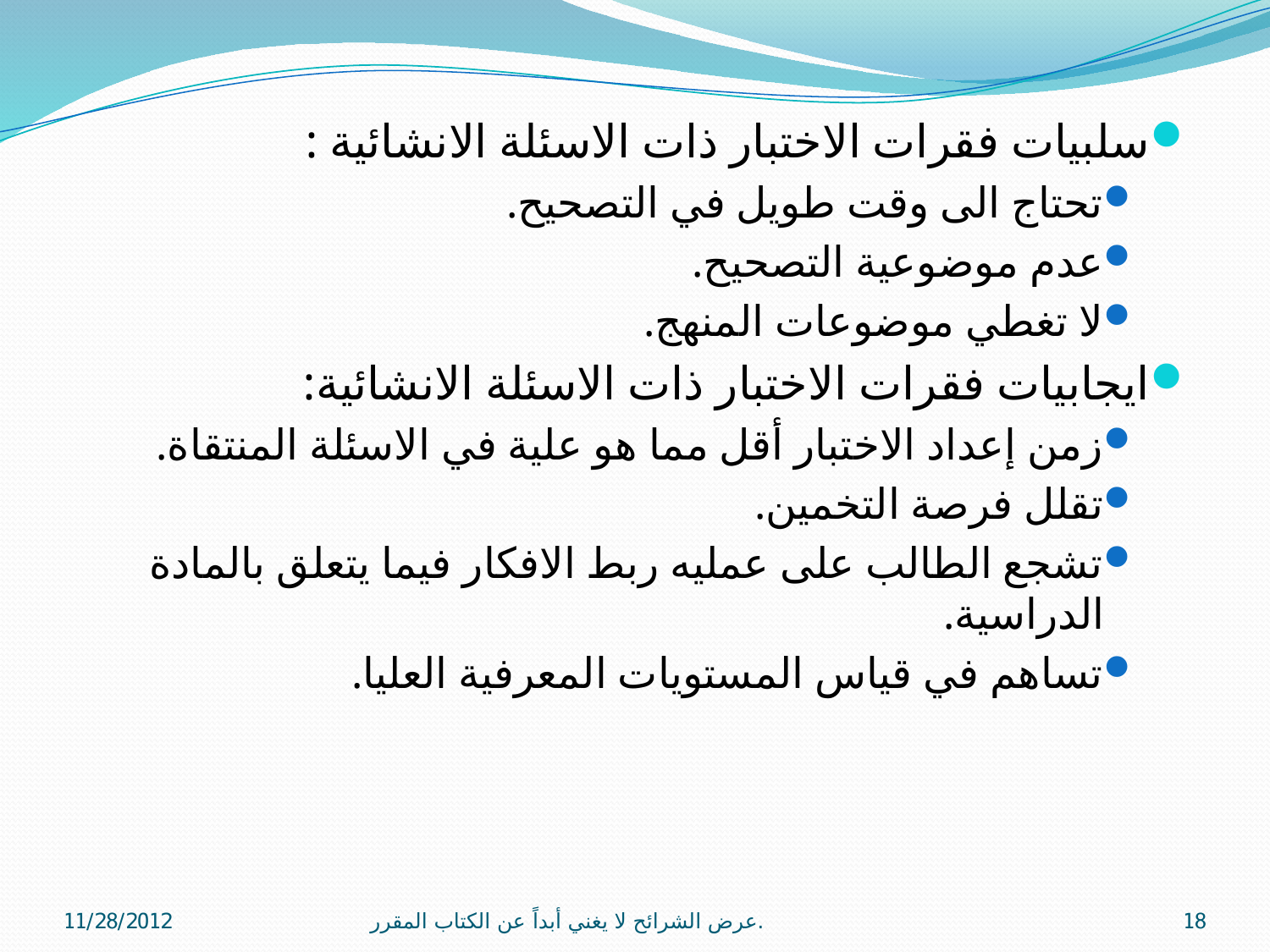

سلبيات فقرات الاختبار ذات الاسئلة الانشائية :
تحتاج الى وقت طويل في التصحيح.
عدم موضوعية التصحيح.
لا تغطي موضوعات المنهج.
ايجابيات فقرات الاختبار ذات الاسئلة الانشائية:
زمن إعداد الاختبار أقل مما هو علية في الاسئلة المنتقاة.
تقلل فرصة التخمين.
تشجع الطالب على عمليه ربط الافكار فيما يتعلق بالمادة الدراسية.
تساهم في قياس المستويات المعرفية العليا.
11/28/2012
عرض الشرائح لا يغني أبداً عن الكتاب المقرر.
18